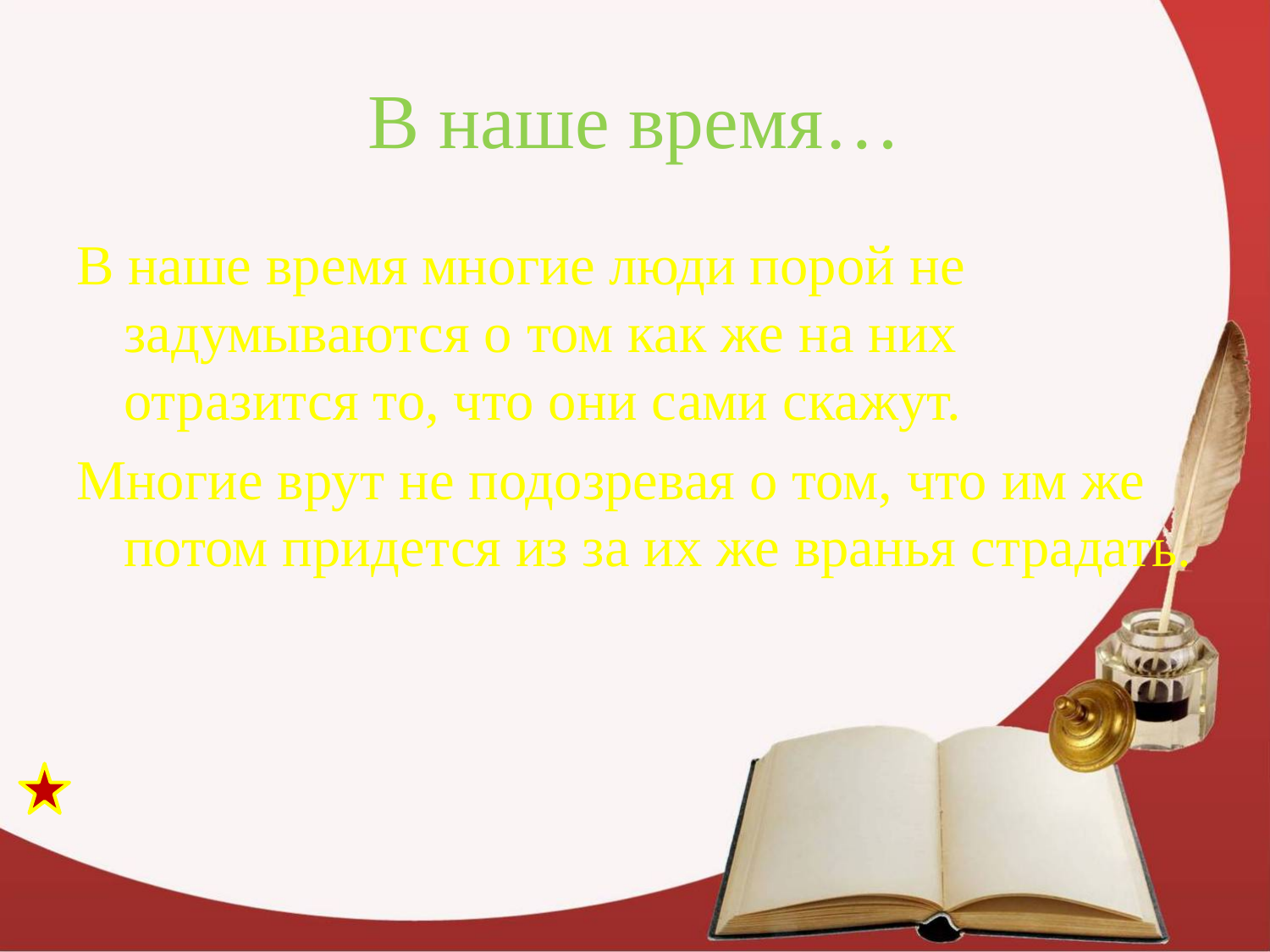

# В наше время…
В наше время многие люди порой не задумываются о том как же на них отразится то, что они сами скажут.
Многие врут не подозревая о том, что им же потом придется из за их же вранья страдать.